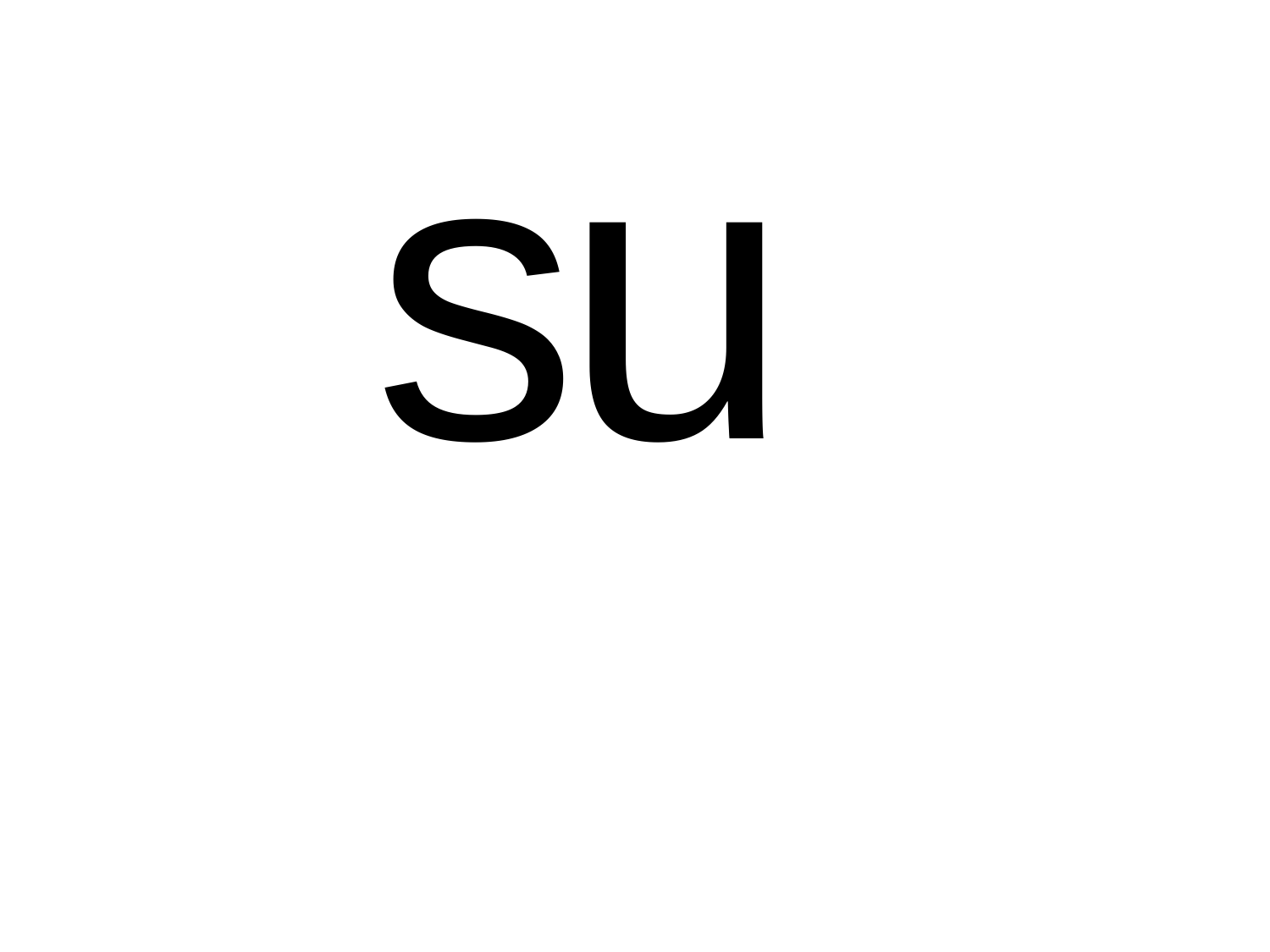

| s |
| --- |
| u |
| --- |